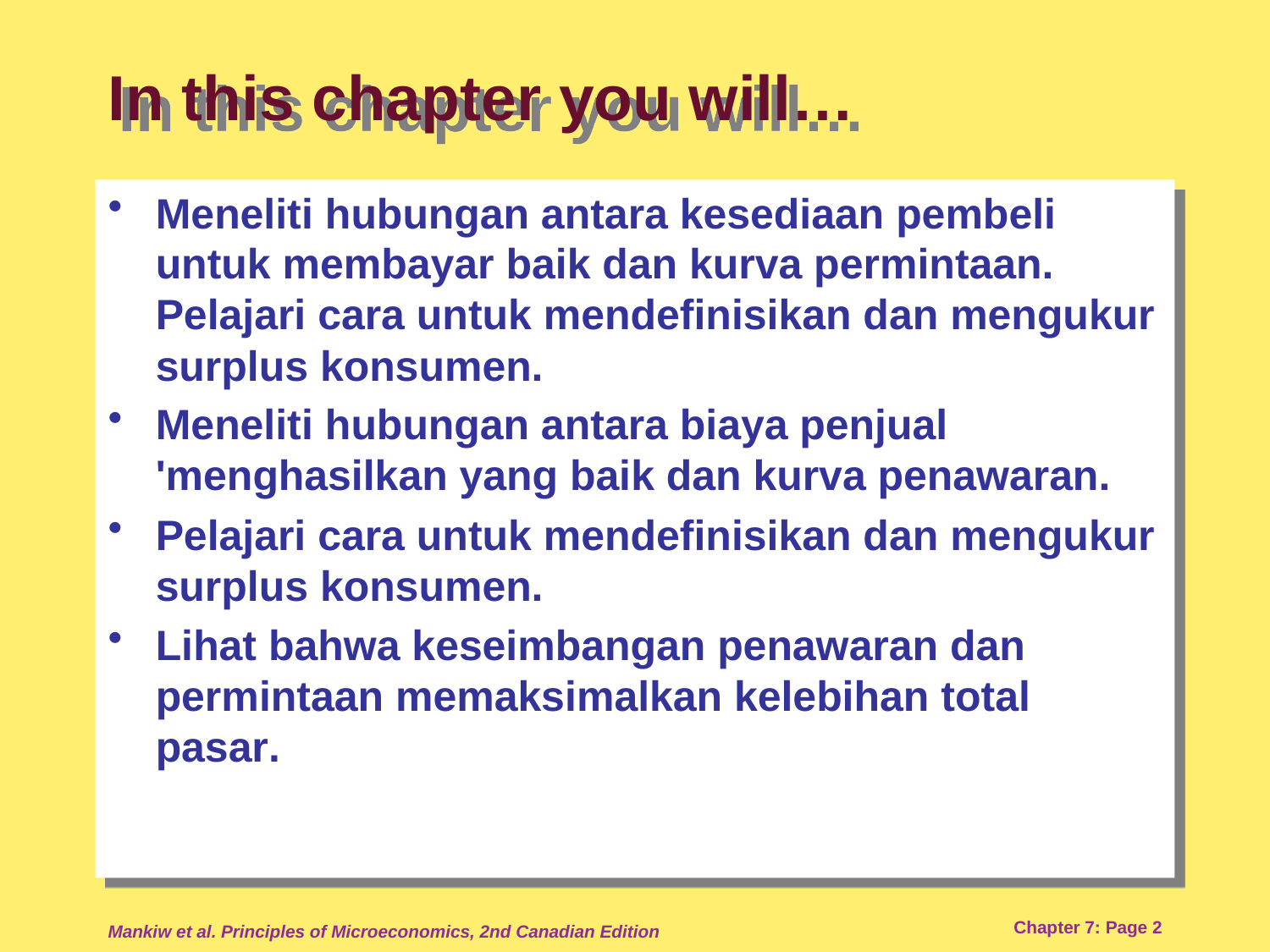

# In this chapter you will…
Meneliti hubungan antara kesediaan pembeli untuk membayar baik dan kurva permintaan.
Pelajari cara untuk mendefinisikan dan mengukur surplus konsumen.
Meneliti hubungan antara biaya penjual 'menghasilkan yang baik dan kurva penawaran.
Pelajari cara untuk mendefinisikan dan mengukur surplus konsumen.
Lihat bahwa keseimbangan penawaran dan permintaan memaksimalkan kelebihan total pasar.
Mankiw et al. Principles of Microeconomics, 2nd Canadian Edition
Chapter 7: Page 2